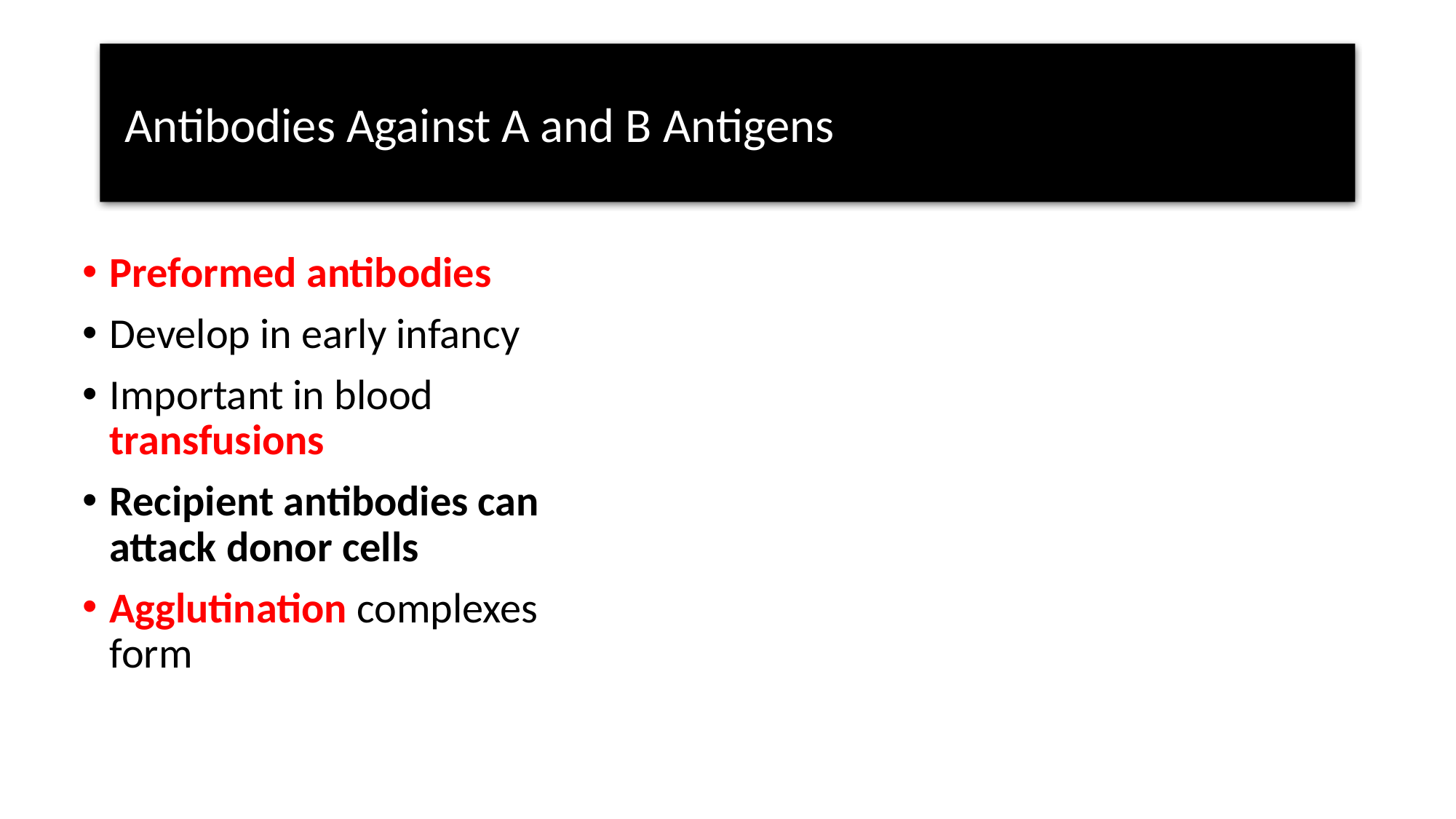

# Antibodies Against A and B Antigens
Preformed antibodies
Develop in early infancy
Important in blood transfusions
Recipient antibodies can attack donor cells
Agglutination complexes form